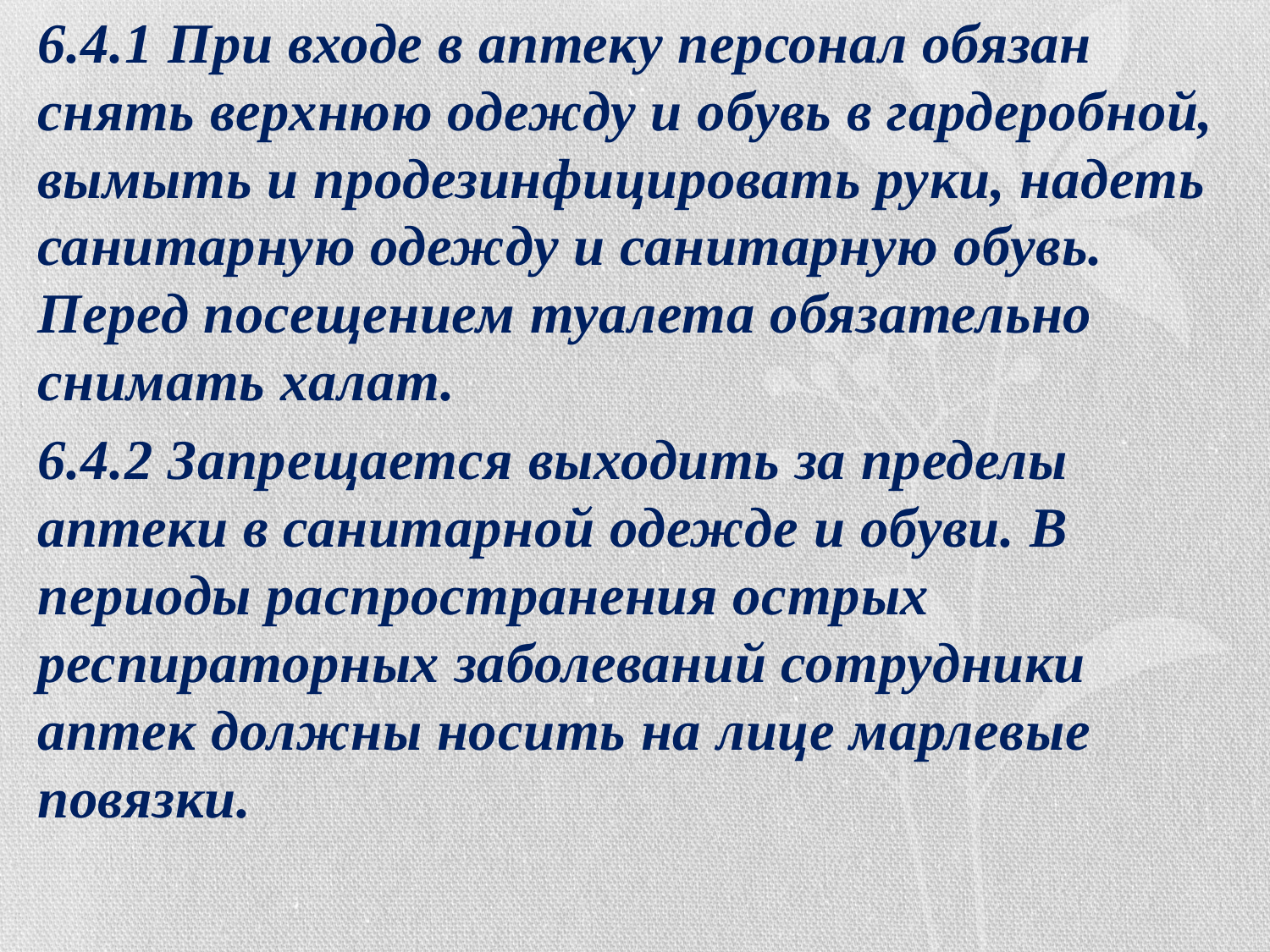

6.4.1 При входе в аптеку персонал обязан снять верхнюю одежду и обувь в гардеробной, вымыть и продезинфицировать руки, надеть санитарную одежду и санитарную обувь. Перед посещением туалета обязательно снимать халат.
6.4.2 Запрещается выходить за пределы аптеки в санитарной одежде и обуви. В периоды распространения острых респираторных заболеваний сотрудники аптек должны носить на лице марлевые повязки.